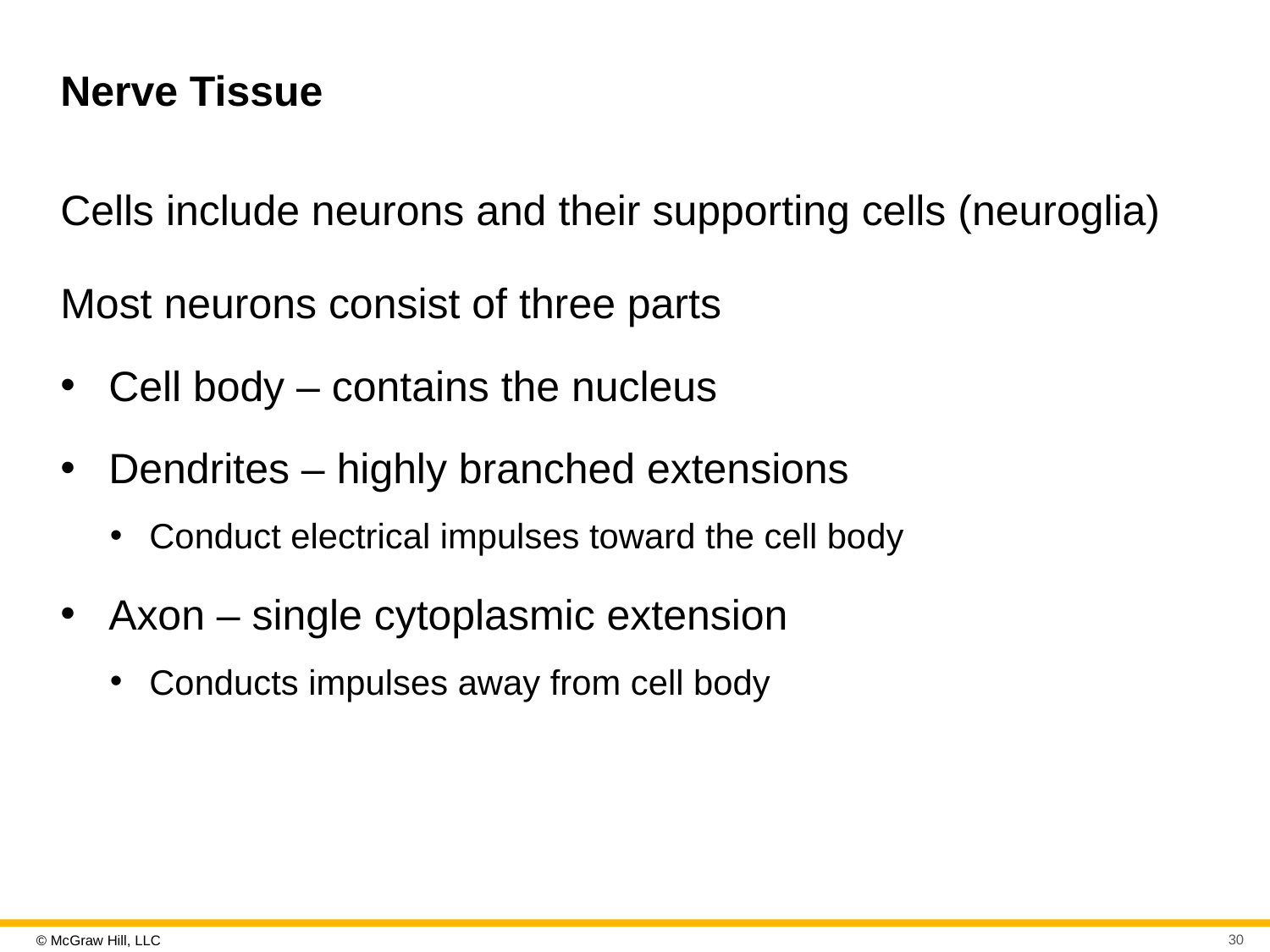

# Nerve Tissue
Cells include neurons and their supporting cells (neuroglia)
Most neurons consist of three parts
Cell body – contains the nucleus
Dendrites – highly branched extensions
Conduct electrical impulses toward the cell body
Axon – single cytoplasmic extension
Conducts impulses away from cell body
30